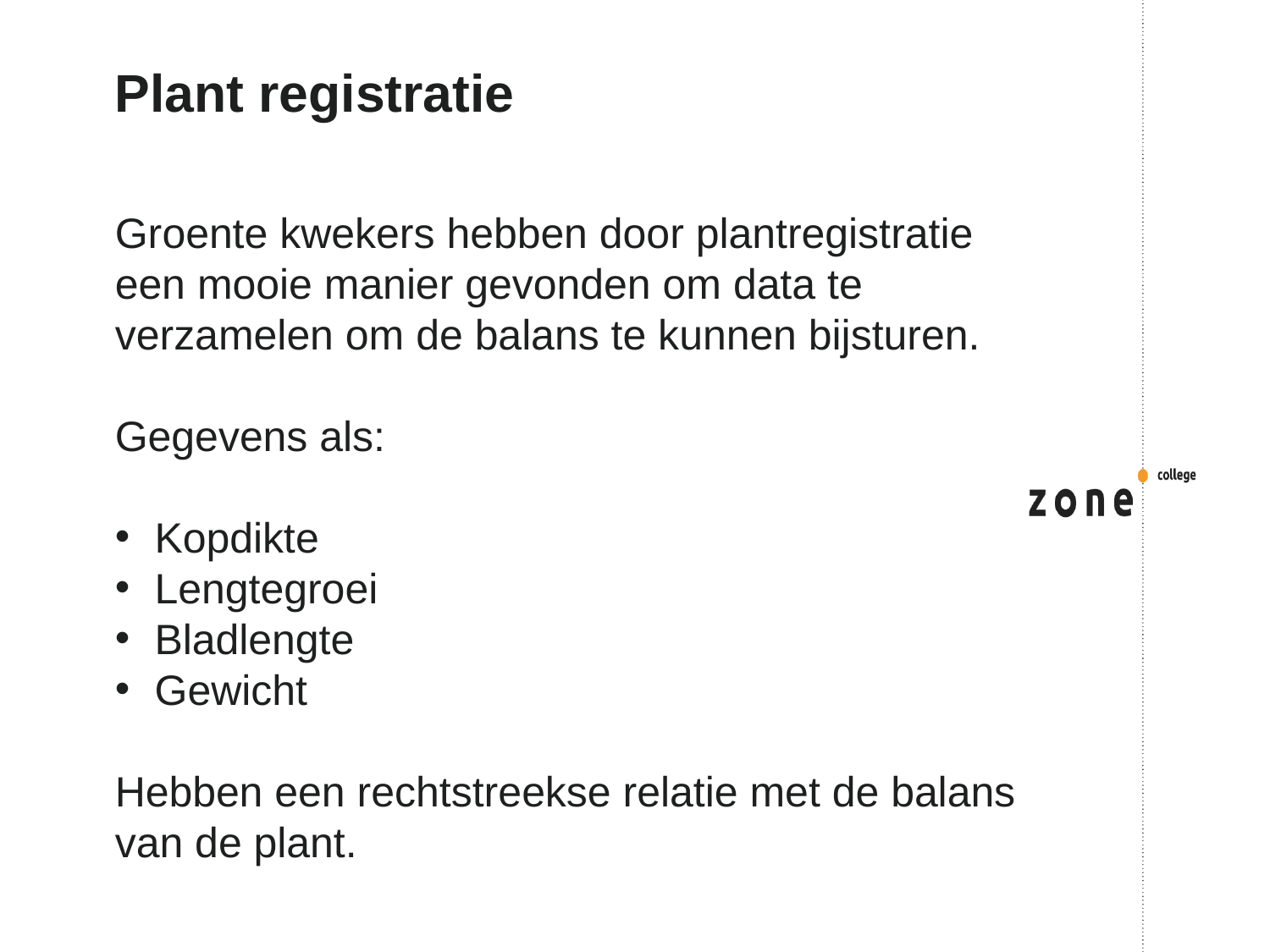

# Plant registratie
Groente kwekers hebben door plantregistratie een mooie manier gevonden om data te verzamelen om de balans te kunnen bijsturen.

Gegevens als:

Kopdikte
Lengtegroei
Bladlengte
Gewicht

Hebben een rechtstreekse relatie met de balans van de plant.